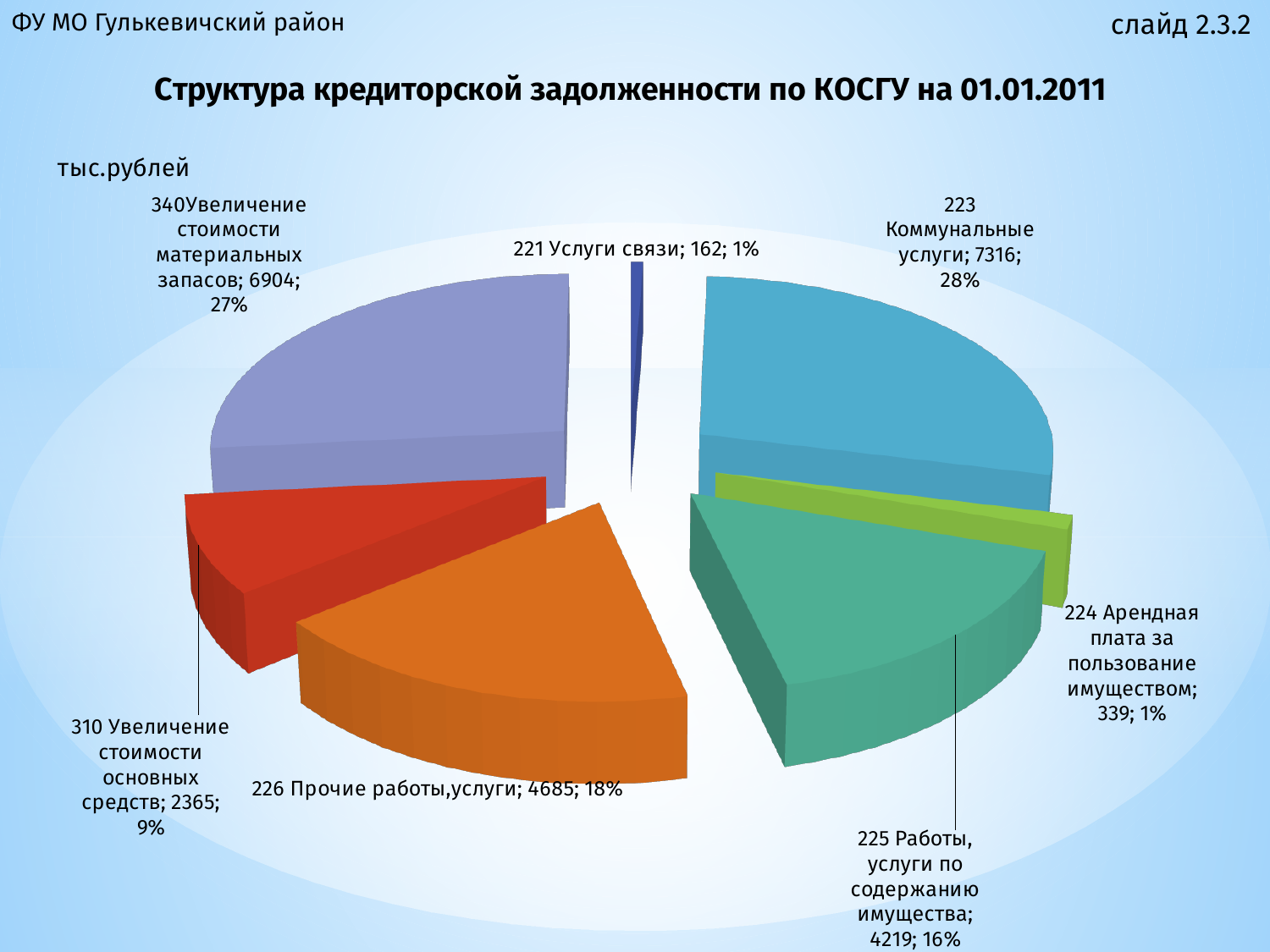

слайд 2.3.2
ФУ МО Гулькевичский район

[unsupported chart]